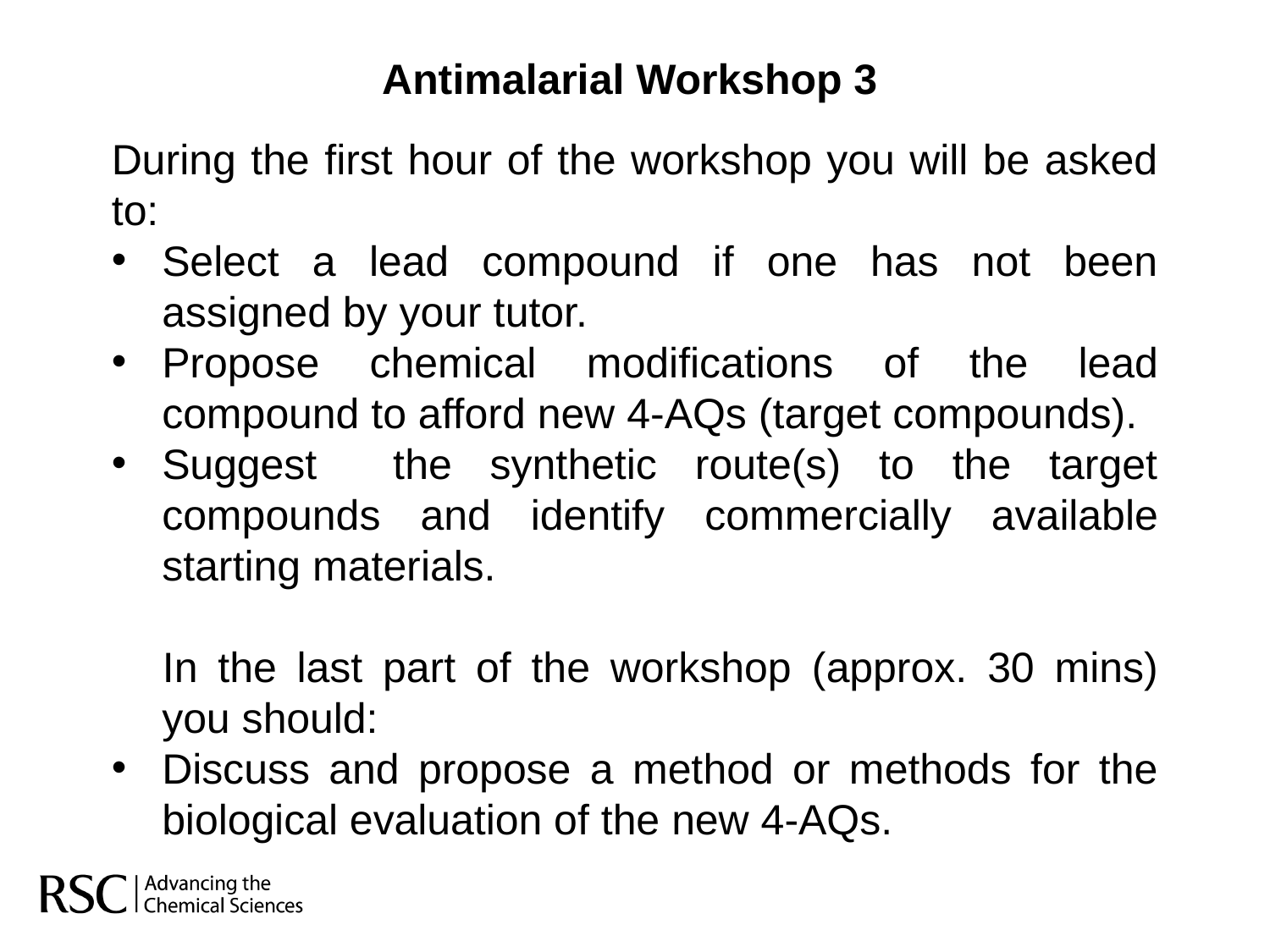

Antimalarial Workshop 3
During the first hour of the workshop you will be asked to:
Select a lead compound if one has not been assigned by your tutor.
Propose chemical modifications of the lead compound to afford new 4-AQs (target compounds).
Suggest  the synthetic route(s) to the target compounds and identify commercially available starting materials.

In the last part of the workshop (approx. 30 mins) you should:
Discuss and propose a method or methods for the biological evaluation of the new 4-AQs.